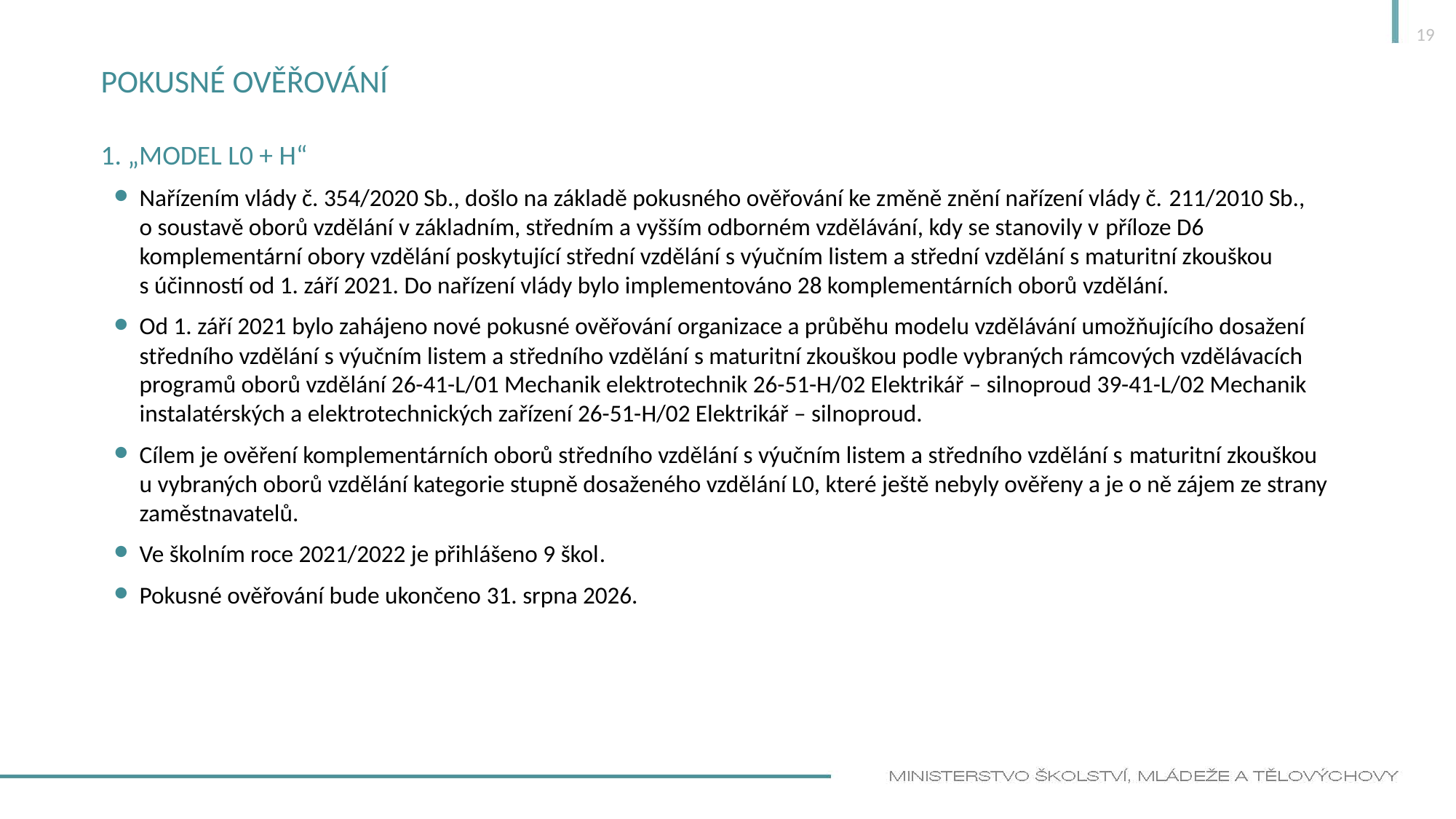

19
Pokusné ověřování

1. „model l0 + H“
Nařízením vlády č. 354/2020 Sb., došlo na základě pokusného ověřování ke změně znění nařízení vlády č. 211/2010 Sb., o soustavě oborů vzdělání v základním, středním a vyšším odborném vzdělávání, kdy se stanovily v příloze D6 komplementární obory vzdělání poskytující střední vzdělání s výučním listem a střední vzdělání s maturitní zkouškou s účinností od 1. září 2021. Do nařízení vlády bylo implementováno 28 komplementárních oborů vzdělání.
Od 1. září 2021 bylo zahájeno nové pokusné ověřování organizace a průběhu modelu vzdělávání umožňujícího dosažení středního vzdělání s výučním listem a středního vzdělání s maturitní zkouškou podle vybraných rámcových vzdělávacích programů oborů vzdělání 26-41-L/01 Mechanik elektrotechnik 26-51-H/02 Elektrikář – silnoproud 39-41-L/02 Mechanik instalatérských a elektrotechnických zařízení 26-51-H/02 Elektrikář – silnoproud.
Cílem je ověření komplementárních oborů středního vzdělání s výučním listem a středního vzdělání s maturitní zkouškou u vybraných oborů vzdělání kategorie stupně dosaženého vzdělání L0, které ještě nebyly ověřeny a je o ně zájem ze strany zaměstnavatelů.
Ve školním roce 2021/2022 je přihlášeno 9 škol.
Pokusné ověřování bude ukončeno 31. srpna 2026.